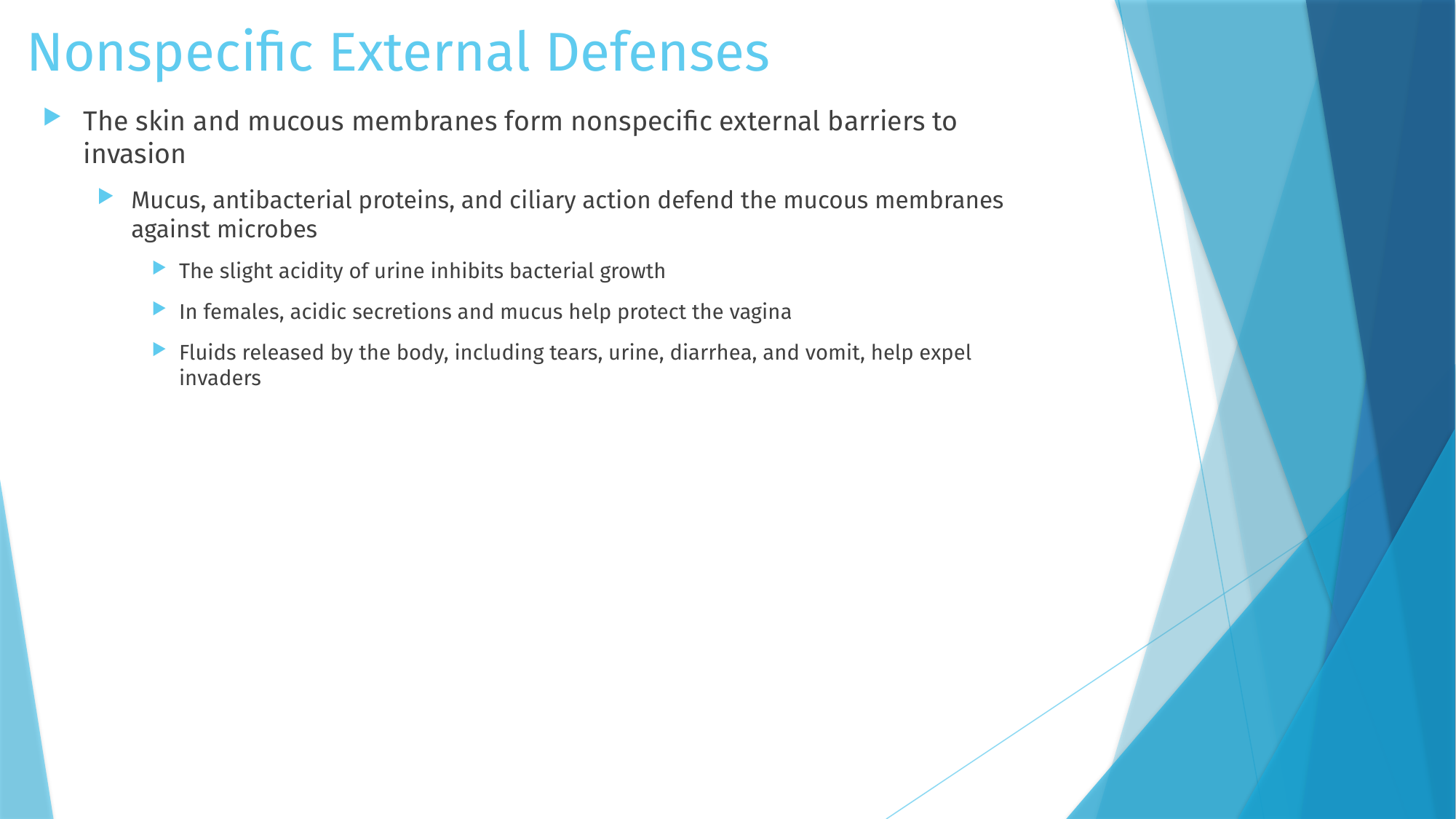

# Nonspecific External Defenses
The skin and mucous membranes form nonspecific external barriers to invasion
Mucus, antibacterial proteins, and ciliary action defend the mucous membranes against microbes
The slight acidity of urine inhibits bacterial growth
In females, acidic secretions and mucus help protect the vagina
Fluids released by the body, including tears, urine, diarrhea, and vomit, help expel invaders